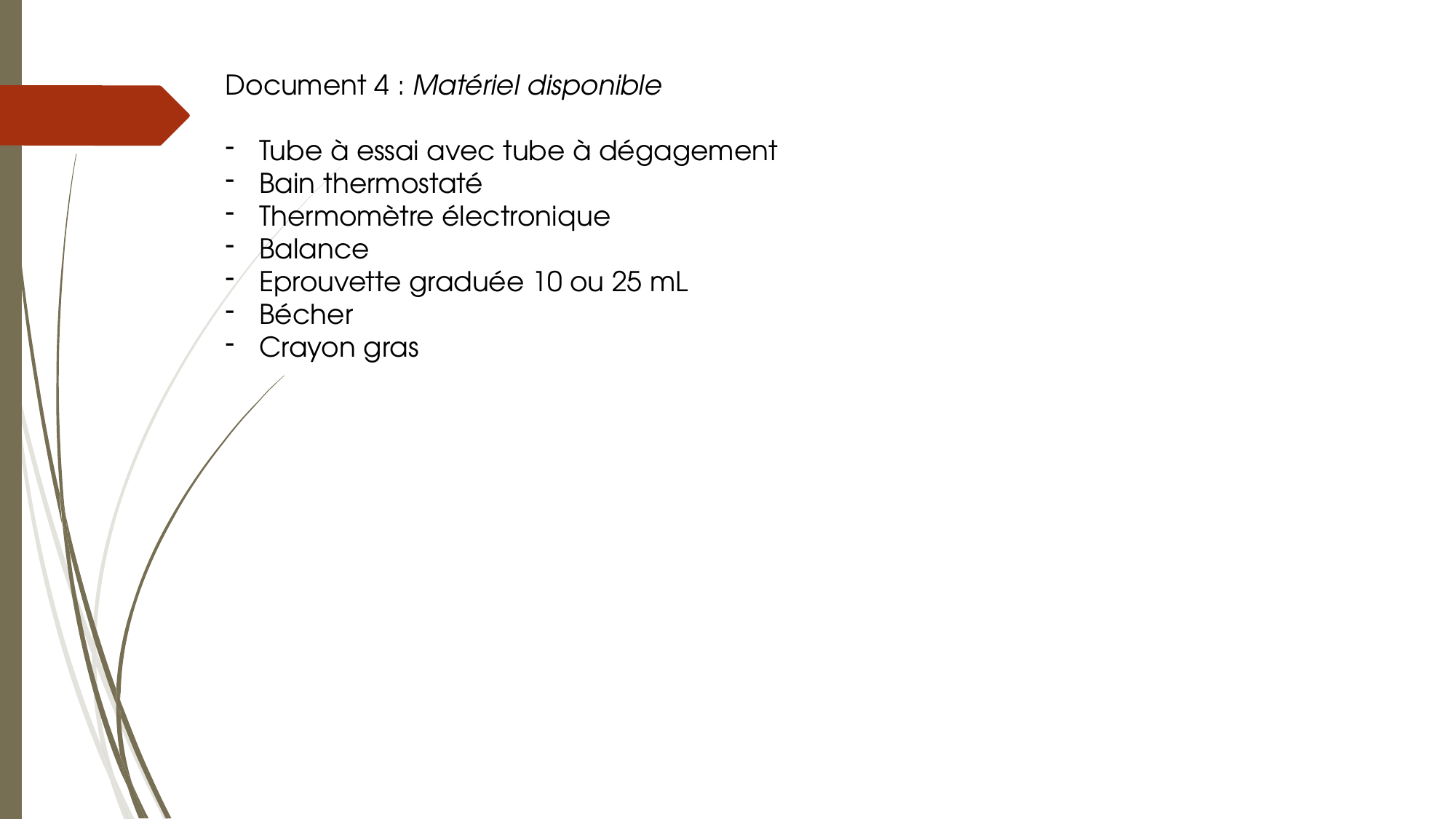

Document 4 : Matériel disponible

Tube à essai avec tube à dégagement
Bain thermostaté
Thermomètre électronique
Balance
Eprouvette graduée 10 ou 25 mL
Bécher
Crayon gras